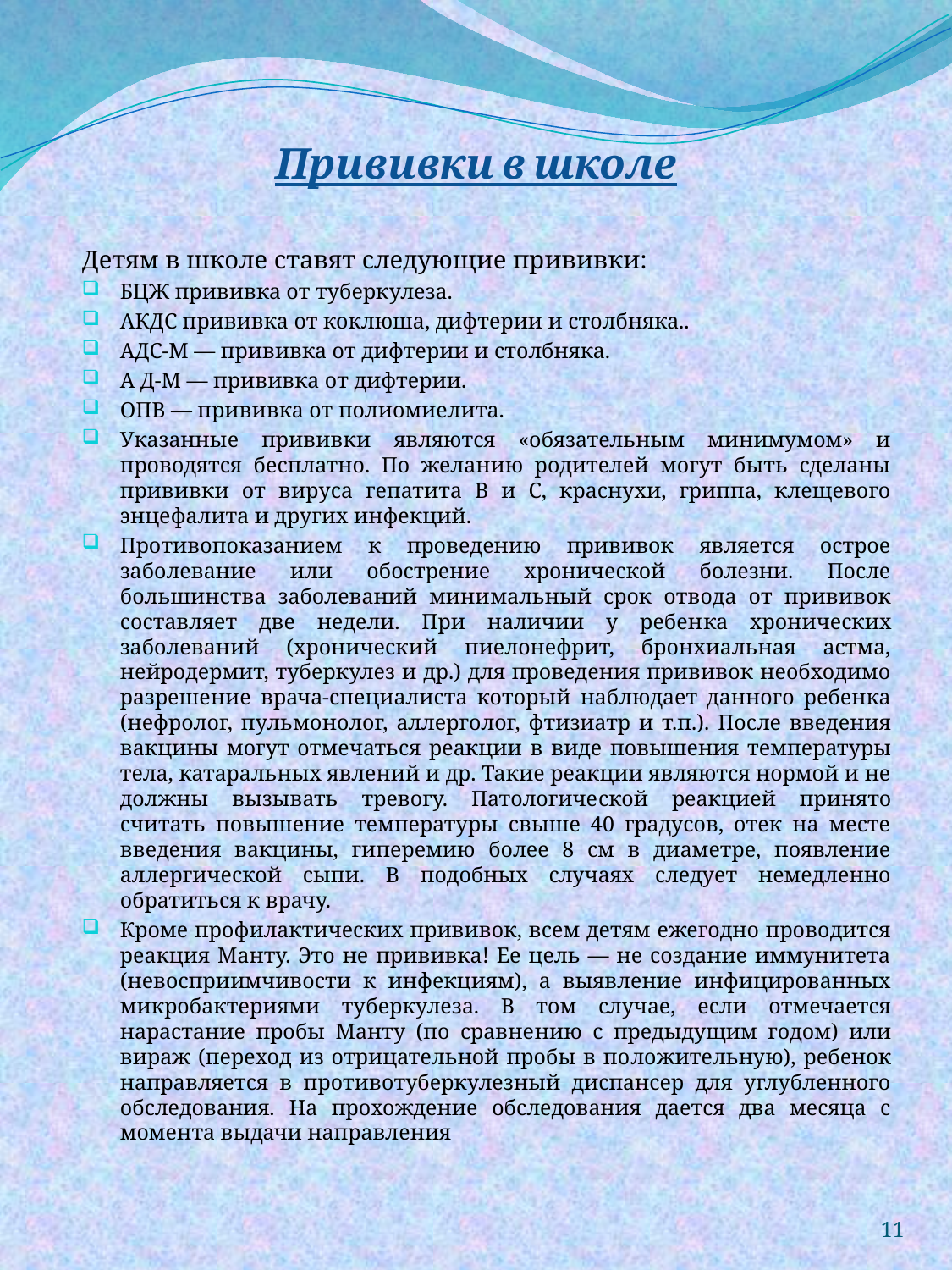

# Прививки в школе
Детям в школе ставят следующие прививки:
БЦЖ прививка от туберкулеза.
АКДС прививка от коклюша, дифтерии и столбняка..
АДС-М — прививка от дифтерии и столбняка.
А Д-М — прививка от дифтерии.
ОПВ — прививка от полиомиелита.
Указанные прививки являются «обязательным минимумом» и проводятся бесплатно. По желанию родителей могут быть сделаны прививки от вируса гепатита В и С, краснухи, гриппа, клещевого энцефалита и других инфекций.
Противопоказанием к проведению прививок является острое заболевание или обострение хронической болезни. После большинства заболеваний мини­мальный срок отвода от прививок составляет две недели. При наличии у ребен­ка хронических заболеваний (хронический пиелонефрит, бронхиальная астма, нейродермит, туберкулез и др.) для проведения прививок необходимо разреше­ние врача-специалиста который наблюдает данного ребенка (нефролог, пуль­монолог, аллерголог, фтизиатр и т.п.). После введения вакцины могут отме­чаться реакции в виде повышения температуры тела, катаральных явлений и др. Такие реакции являются нормой и не должны вызывать тревогу. Патологиче­ской реакцией принято считать повышение температуры свыше 40 градусов, отек на месте введения вакцины, гиперемию более 8 см в диаметре, появление аллергической сыпи. В подобных случаях следует немедленно обратиться к врачу.
Кроме профилактических прививок, всем детям ежегодно проводится ре­акция Манту. Это не прививка! Ее цель — не создание иммунитета (невоспри­имчивости к инфекциям), а выявление инфицированных микробактериями ту­беркулеза. В том случае, если отмечается нарастание пробы Манту (по сравне­нию с предыдущим годом) или вираж (переход из отрицательной пробы в по­ложительную), ребенок направляется в противотуберкулезный диспансер для углубленного обследования. На прохождение обследования дается два месяца с момента выдачи направления

11